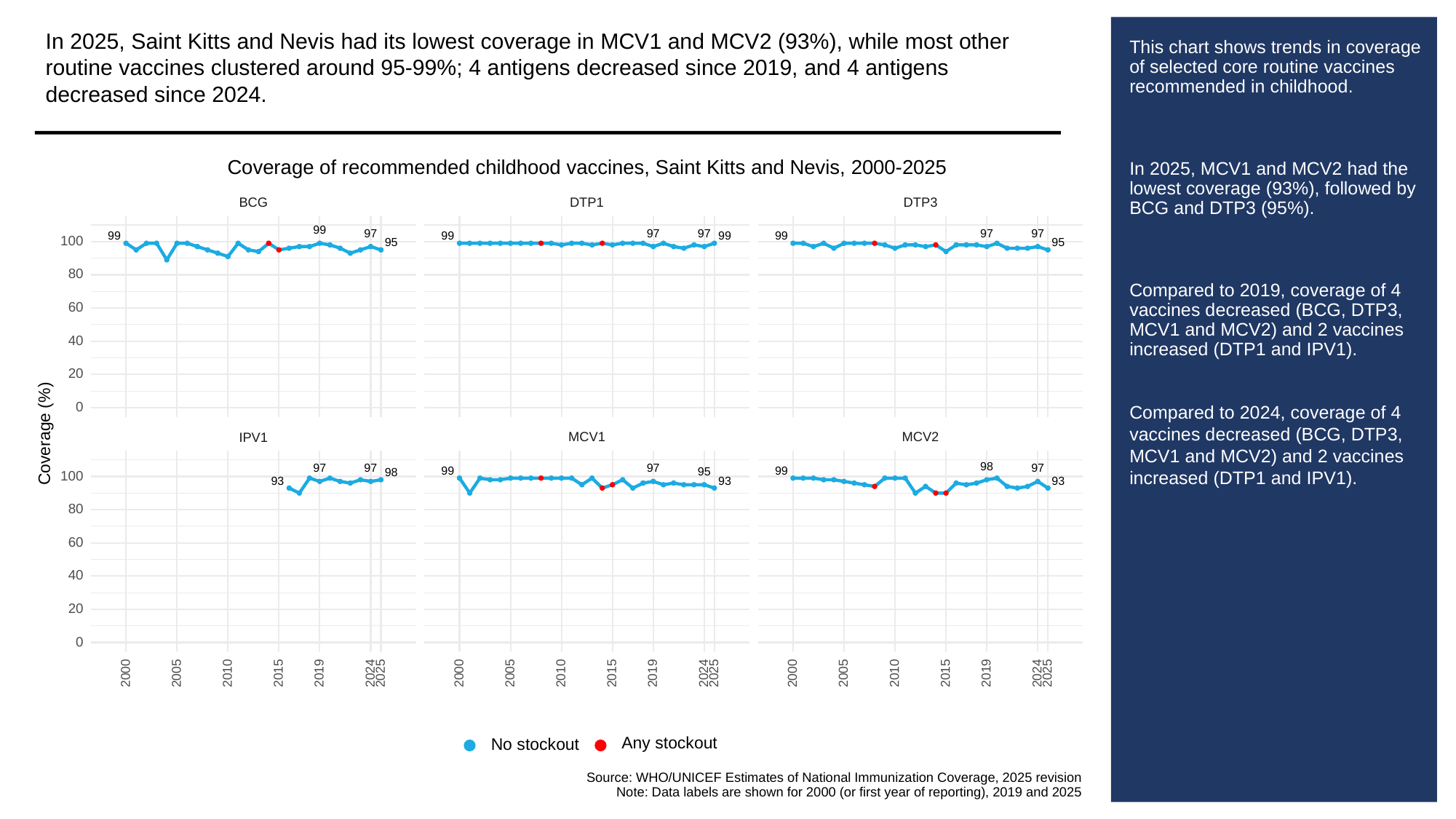

In 2025, Saint Kitts and Nevis had its lowest coverage in MCV1 and MCV2 (93%), while most other routine vaccines clustered around 95-99%; 4 antigens decreased since 2019, and 4 antigens decreased since 2024.
# This chart shows trends in coverage of selected core routine vaccines recommended in childhood.

In 2025, MCV1 and MCV2 had the lowest coverage (93%), followed by BCG and DTP3 (95%).

Compared to 2019, coverage of 4 vaccines decreased (BCG, DTP3, MCV1 and MCV2) and 2 vaccines increased (DTP1 and IPV1).

Compared to 2024, coverage of 4 vaccines decreased (BCG, DTP3, MCV1 and MCV2) and 2 vaccines increased (DTP1 and IPV1).

Coverage of recommended childhood vaccines, Saint Kitts and Nevis, 2000-2025
BCG
DTP3
DTP1

99
97
97
97
97
97
99
99
99
99
100
95
95

80

60

40

20

0

Coverage (%)
MCV1
MCV2
IPV1

98
97
97
97
97
99
99
95
98
100

93
93
93

80

60

40

20

0

2000
2005
2010
2015
2019
2024
2025
2000
2005
2010
2015
2019
2024
2025
2000
2005
2010
2015
2019
2024
2025
Any stockout
No stockout

Source: WHO/UNICEF Estimates of National Immunization Coverage, 2025 revision
Note: Data labels are shown for 2000 (or first year of reporting), 2019 and 2025